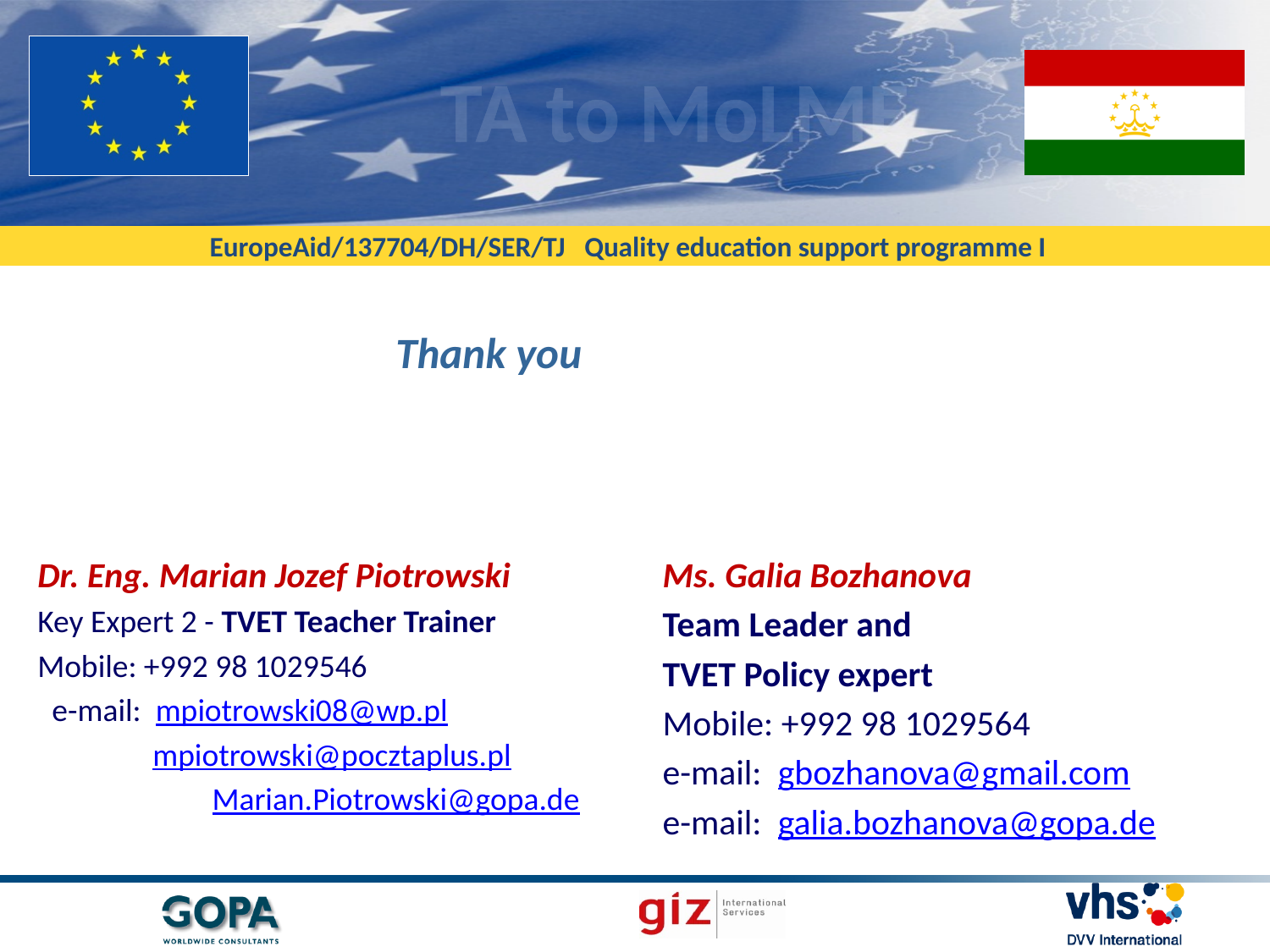

# Thank you
Dr. Eng. Marian Jozef Piotrowski
Key Expert 2 - TVET Teacher Trainer
Mobile: +992 98 1029546
  e-mail:  mpiotrowski08@wp.pl
                mpiotrowski@pocztaplus.pl
		Marian.Piotrowski@gopa.de

Ms. Galia Bozhanova
Team Leader and
TVET Policy expert
Mobile: +992 98 1029564
e-mail:  gbozhanova@gmail.com
e-mail:  galia.bozhanova@gopa.de